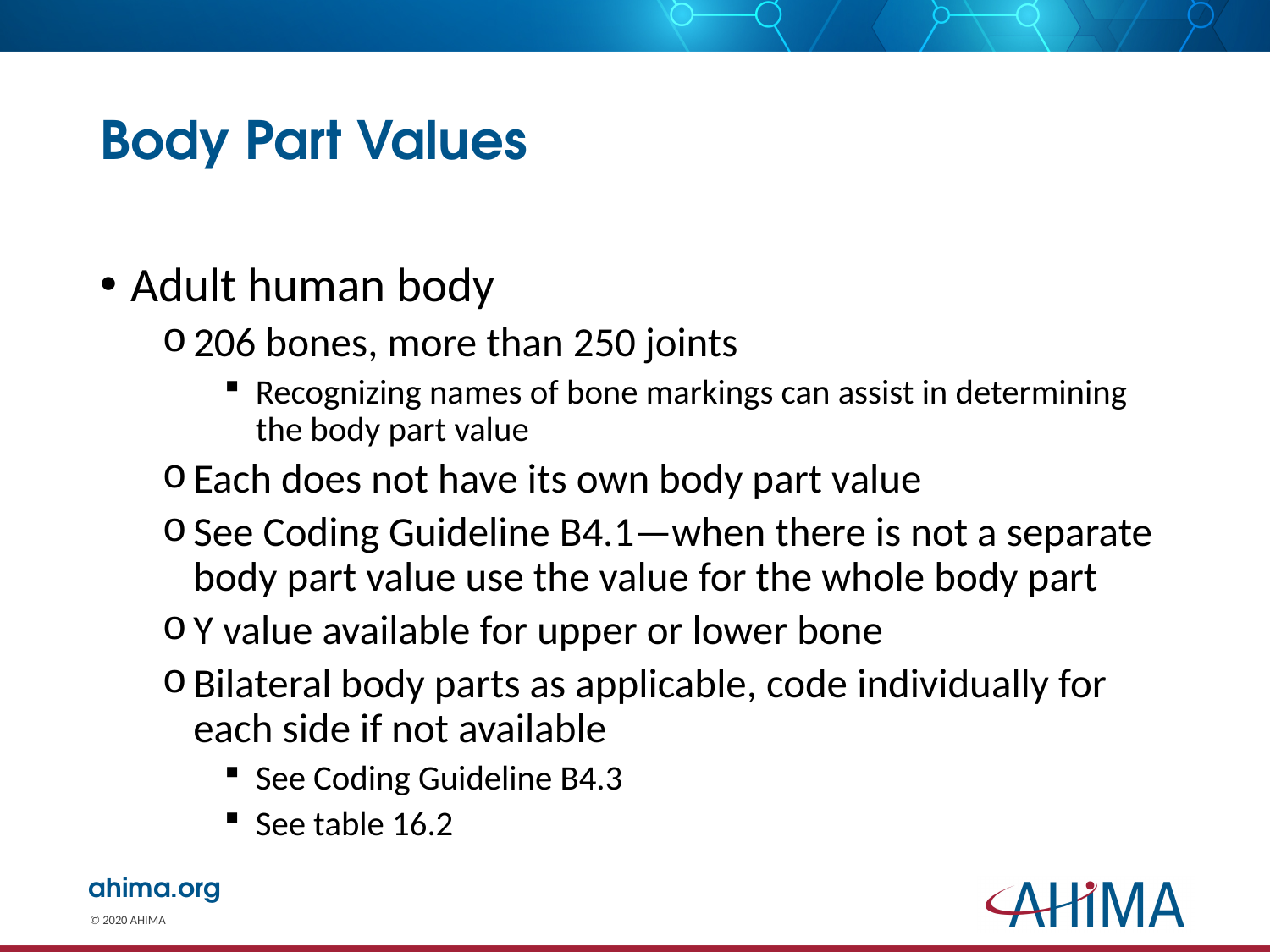

# Body Part Values
Adult human body
206 bones, more than 250 joints
Recognizing names of bone markings can assist in determining the body part value
Each does not have its own body part value
See Coding Guideline B4.1—when there is not a separate body part value use the value for the whole body part
Y value available for upper or lower bone
Bilateral body parts as applicable, code individually for each side if not available
See Coding Guideline B4.3
See table 16.2